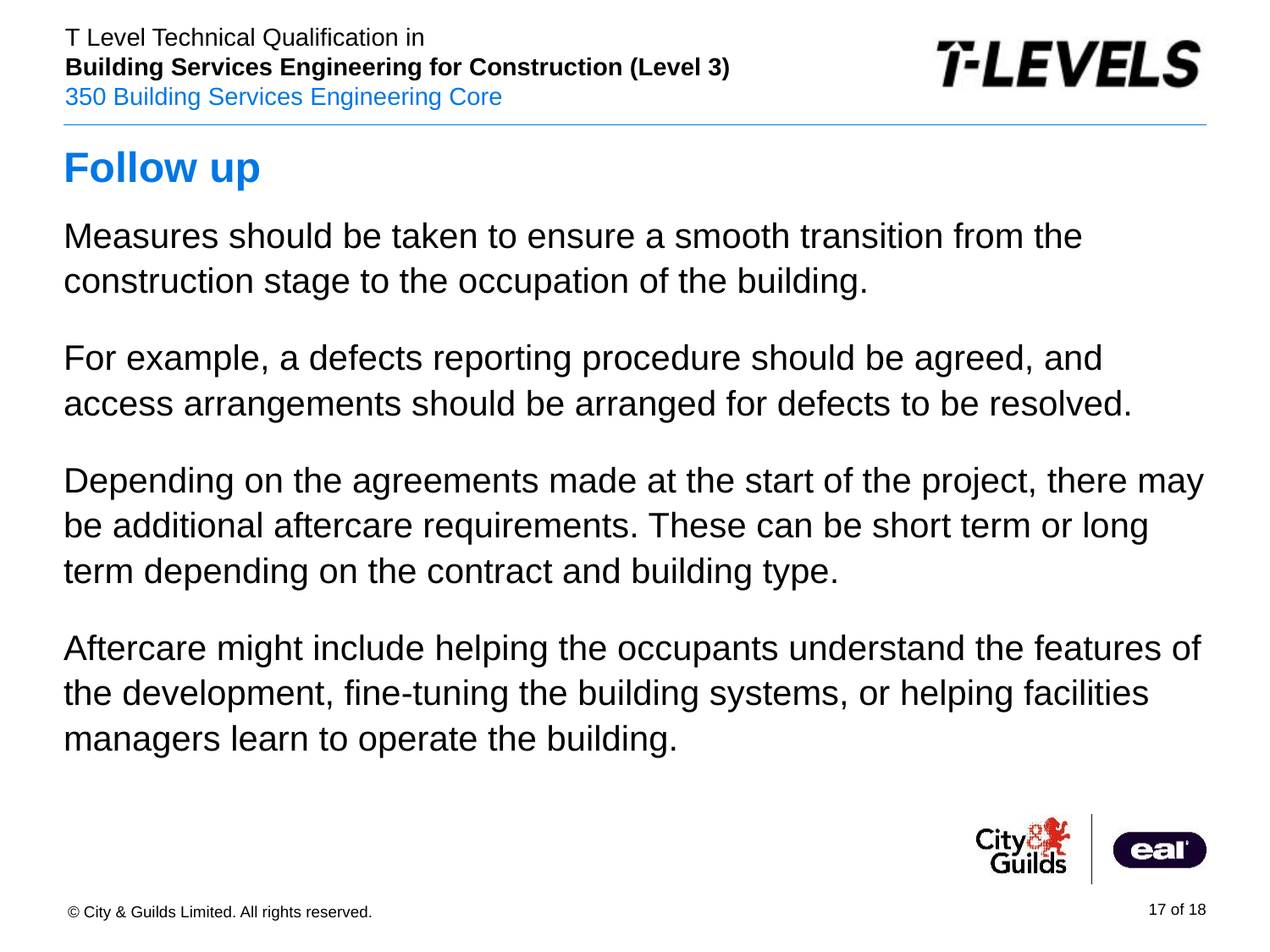

# Follow up
Measures should be taken to ensure a smooth transition from the construction stage to the occupation of the building.
For example, a defects reporting procedure should be agreed, and access arrangements should be arranged for defects to be resolved.
Depending on the agreements made at the start of the project, there may be additional aftercare requirements. These can be short term or long term depending on the contract and building type.
Aftercare might include helping the occupants understand the features of the development, fine-tuning the building systems, or helping facilities managers learn to operate the building.